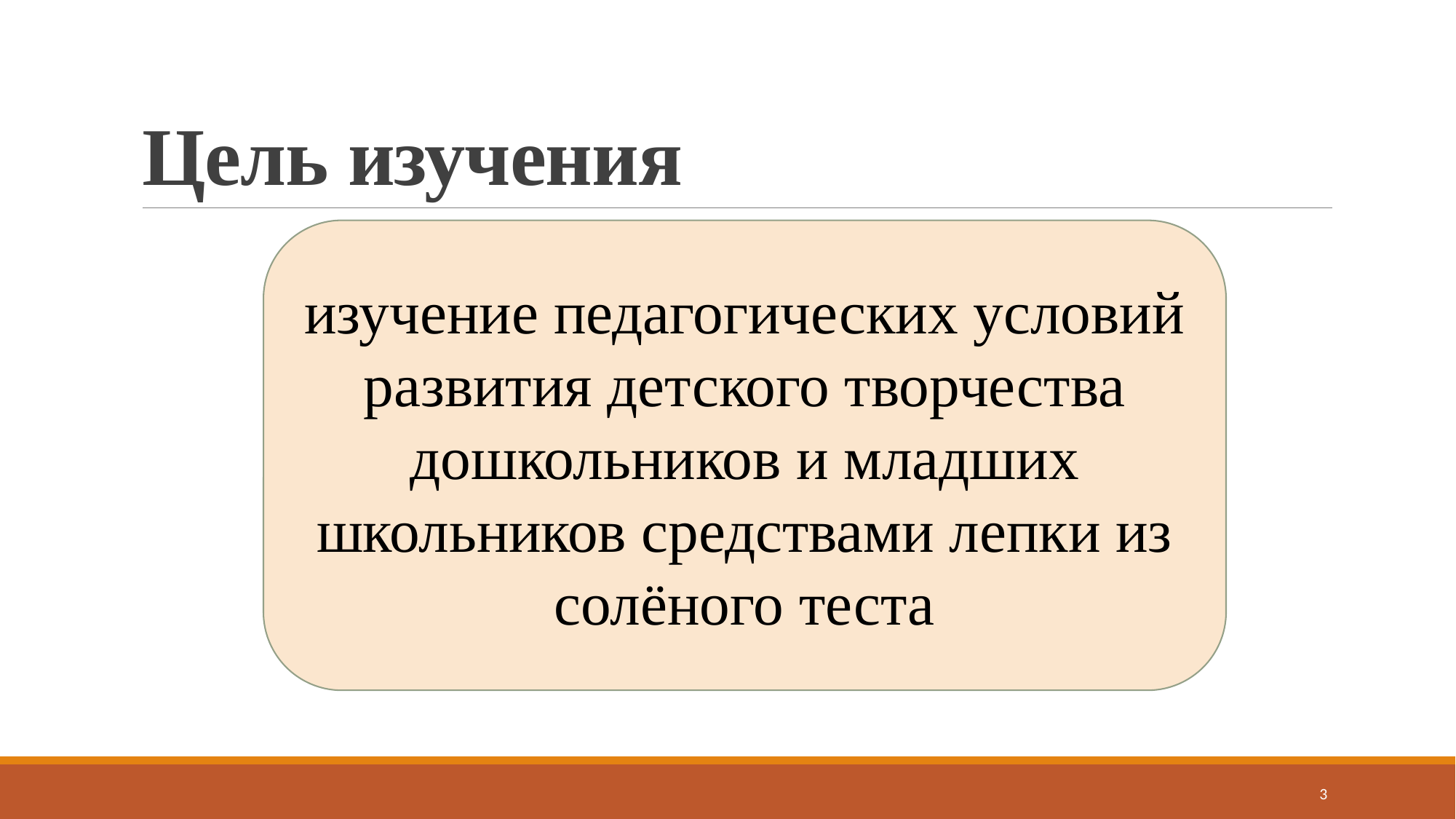

# Цель изучения
изучение педагогических условий развития детского творчества дошкольников и младших школьников средствами лепки из солёного теста
3